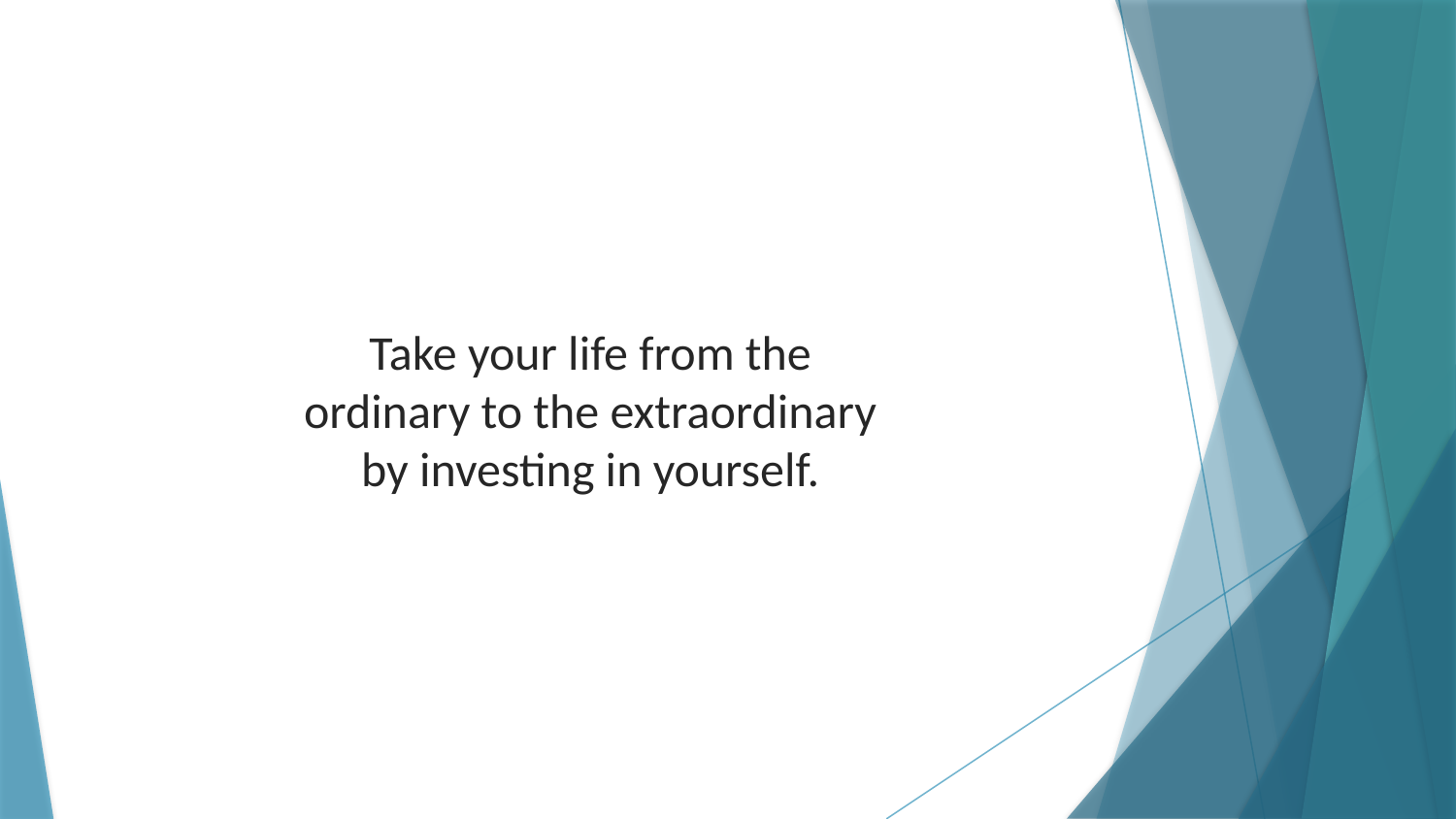

Take your life from the ordinary to the extraordinary by investing in yourself.